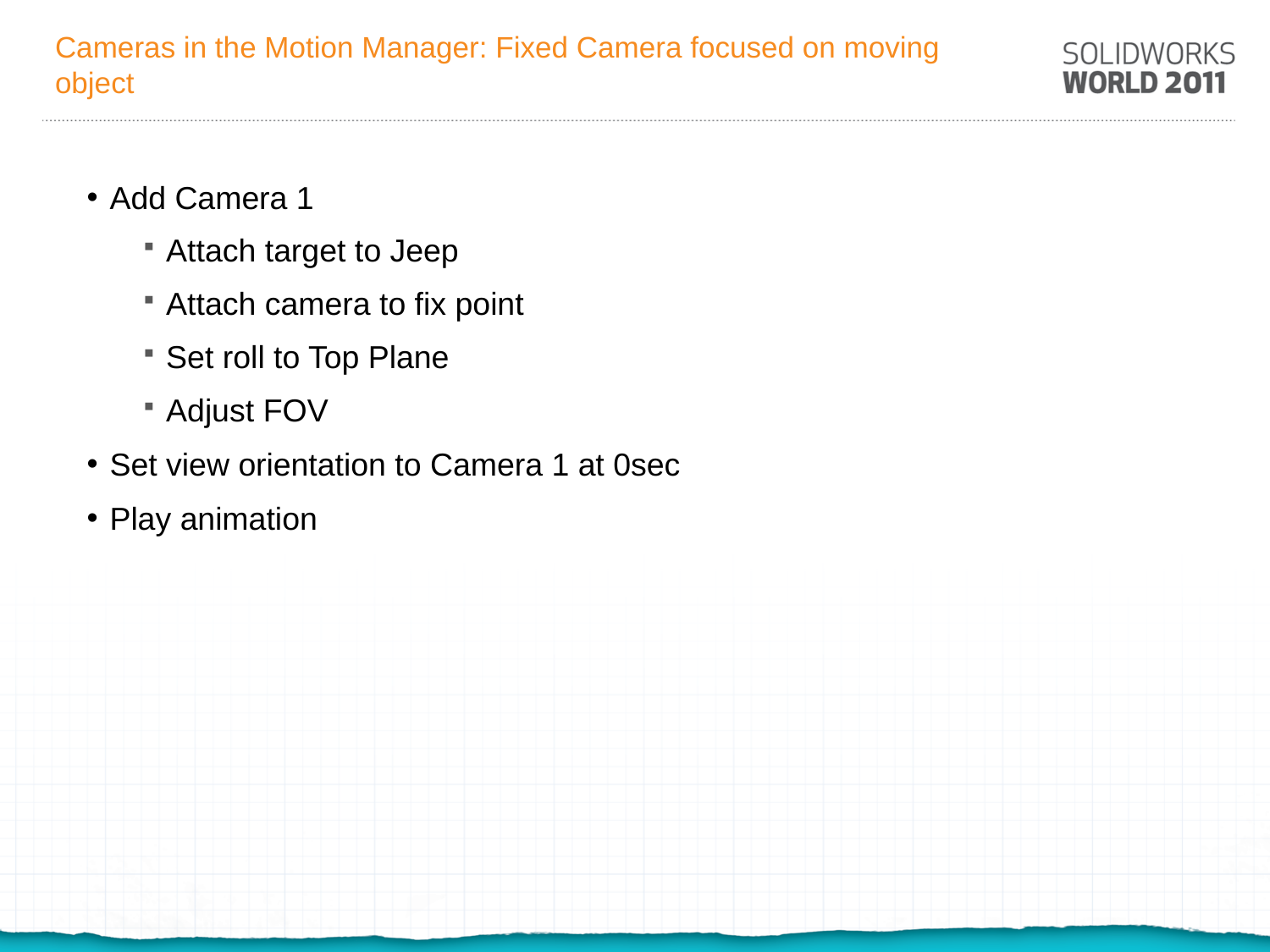

# Cameras in the Motion Manager: Fixed Camera focused on moving object
Add Camera 1
Attach target to Jeep
Attach camera to fix point
Set roll to Top Plane
Adjust FOV
Set view orientation to Camera 1 at 0sec
Play animation